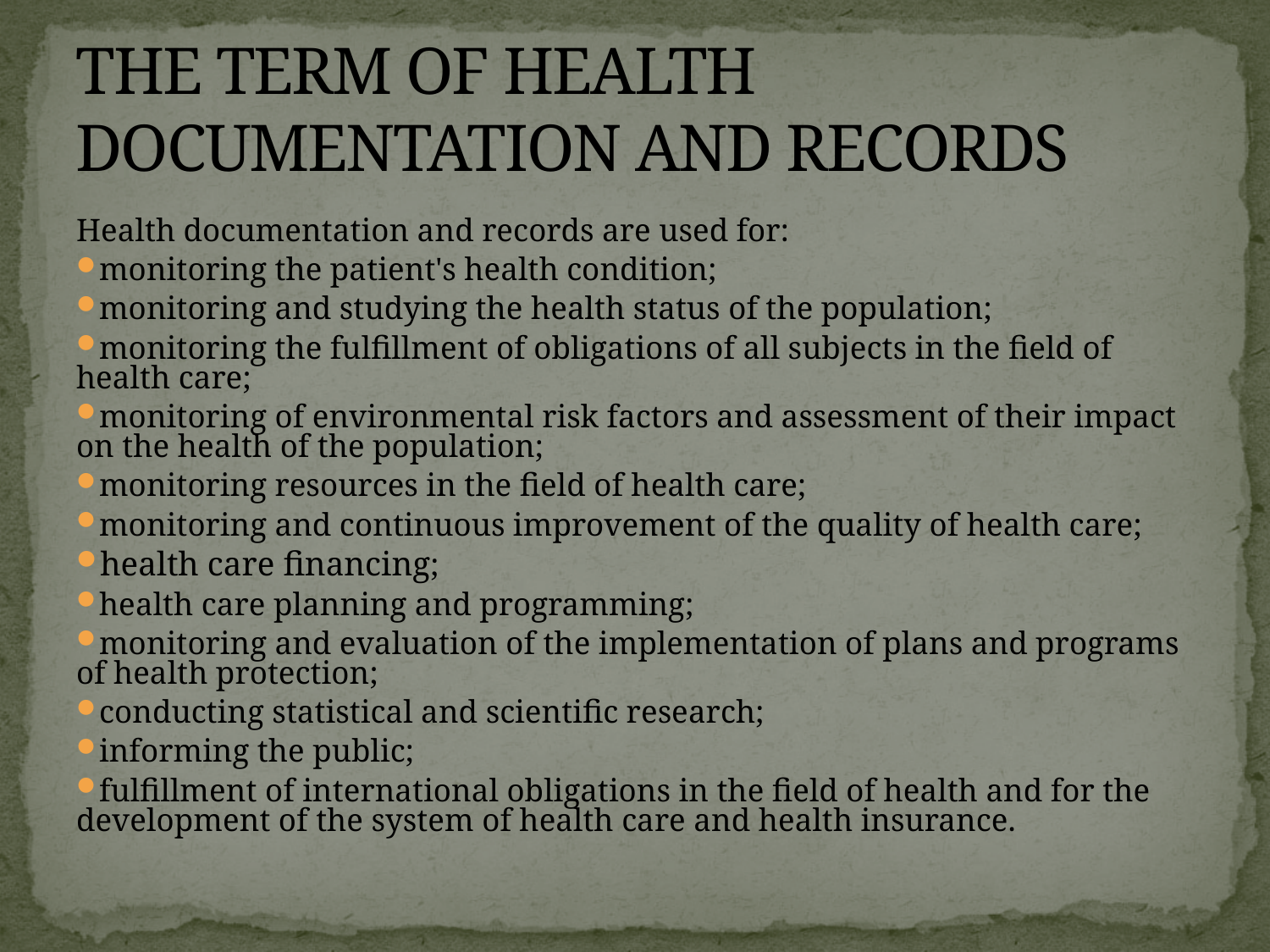

# THE TERM OF HEALTH DOCUMENTATION AND RECORDS
Health documentation and records are used for:
monitoring the patient's health condition;
monitoring and studying the health status of the population;
monitoring the fulfillment of obligations of all subjects in the field of health care;
monitoring of environmental risk factors and assessment of their impact on the health of the population;
monitoring resources in the field of health care;
monitoring and continuous improvement of the quality of health care;
health care financing;
health care planning and programming;
monitoring and evaluation of the implementation of plans and programs of health protection;
conducting statistical and scientific research;
informing the public;
fulfillment of international obligations in the field of health and for the development of the system of health care and health insurance.